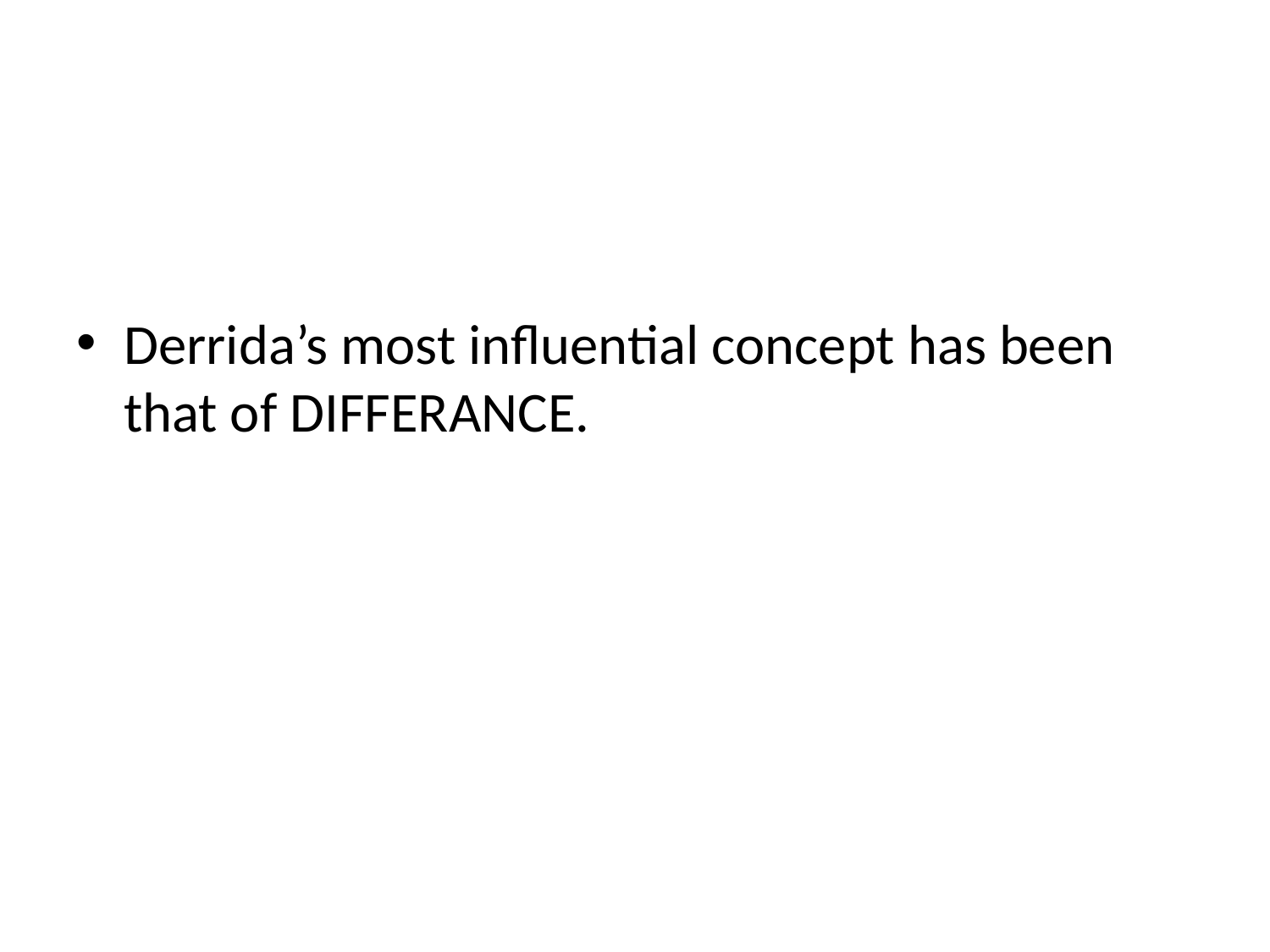

#

Derrida’s most influential concept has been that of DIFFERANCE.